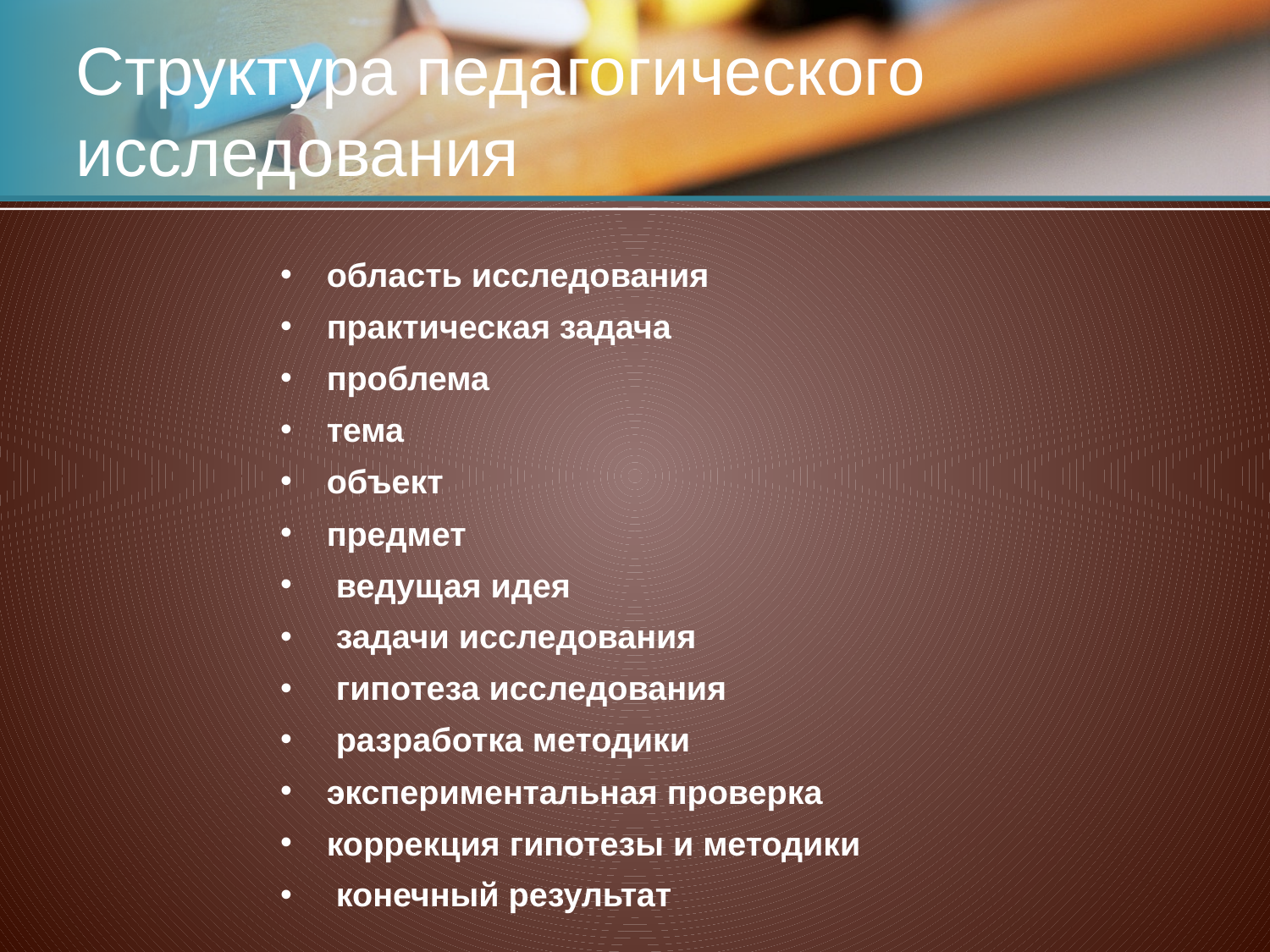

# Структура педагогического исследования
область исследования
практическая задача
проблема
тема
объект
предмет
 ведущая идея
 задачи исследования
 гипотеза исследования
 разработка методики
экспериментальная проверка
коррекция гипотезы и методики
 конечный результат